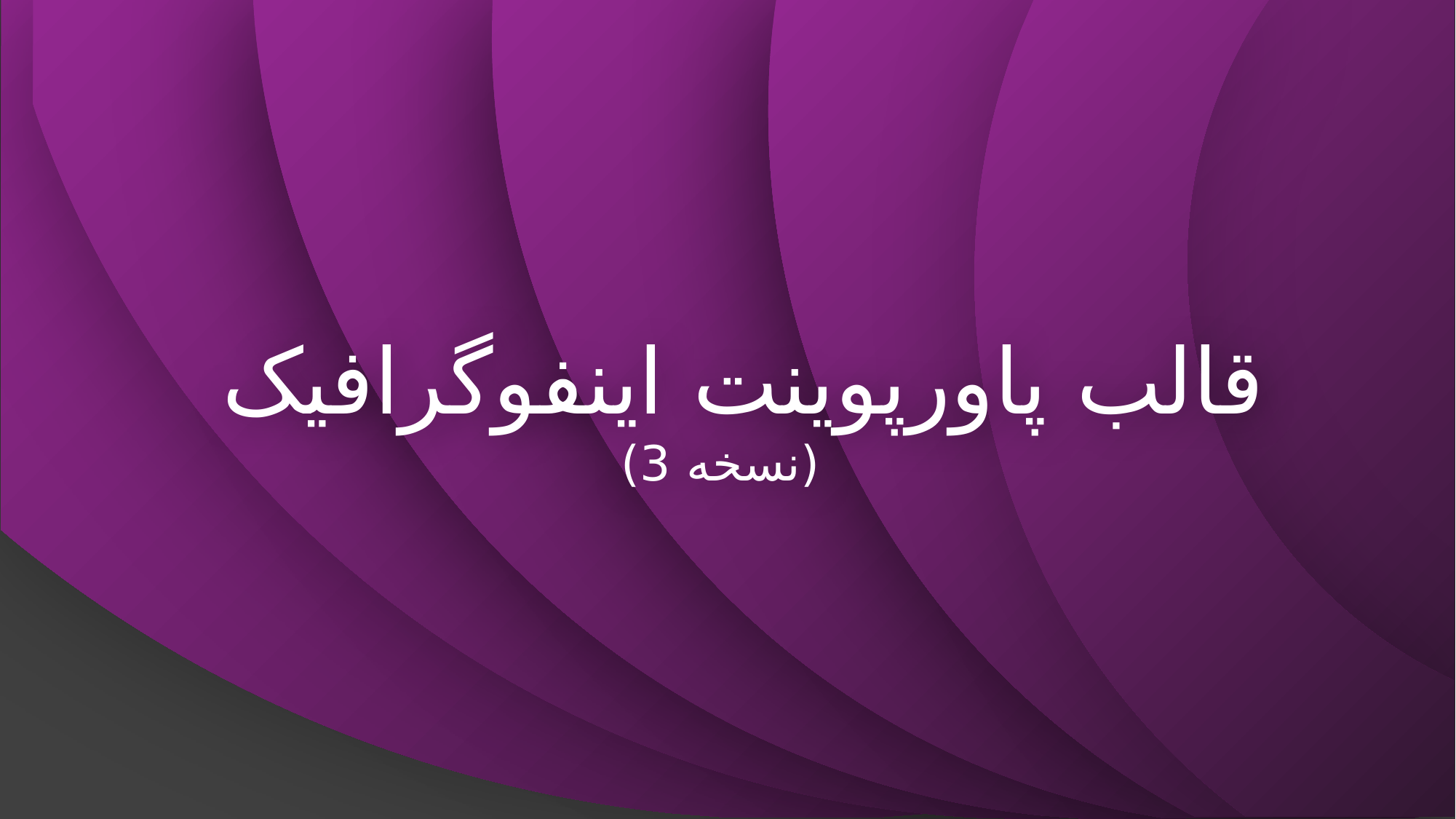

INFOGRAPHIC
POWERPOINT

قالب پاورپوینت اینفوگرافیک
   (نسخه 3)